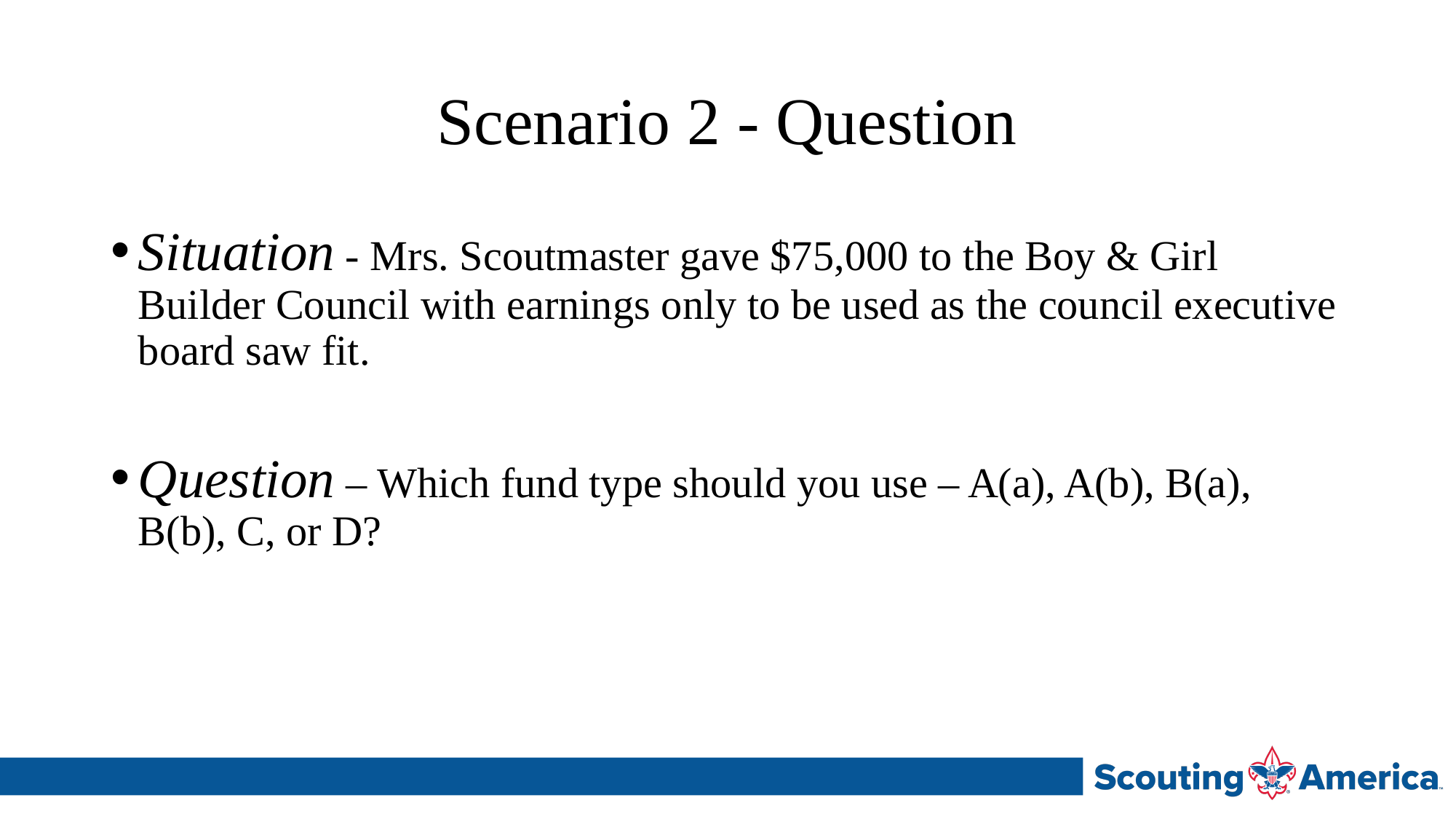

# Scenario 2 - Question
Situation - Mrs. Scoutmaster gave $75,000 to the Boy & Girl Builder Council with earnings only to be used as the council executive board saw fit.

Question – Which fund type should you use – A(a), A(b), B(a), B(b), C, or D?